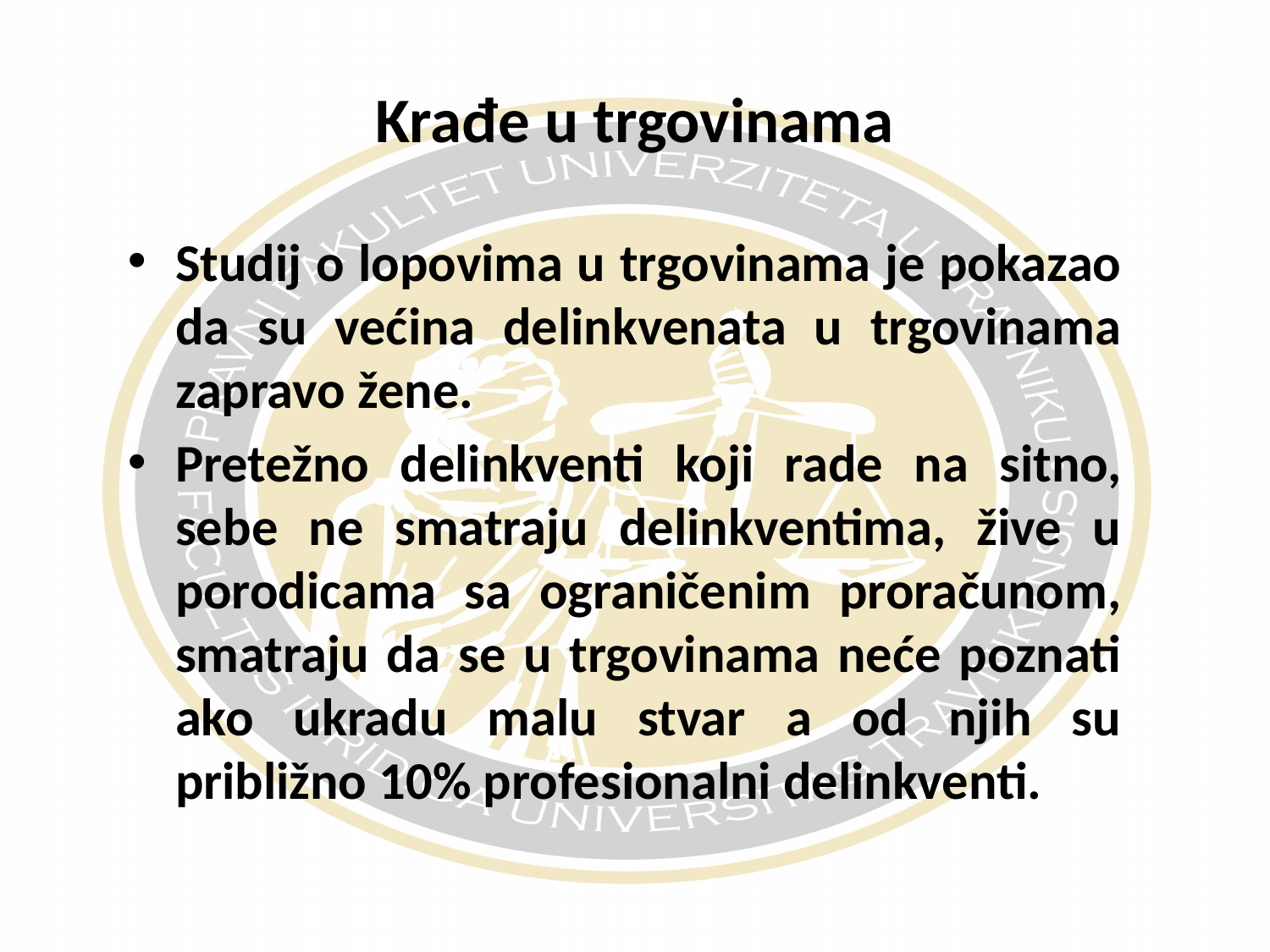

# Krađe u trgovinama
Studij o lopovima u trgovinama je pokazao da su većina delinkvenata u trgovinama zapravo žene.
Pretežno delinkventi koji rade na sitno, sebe ne smatraju delinkventima, žive u porodicama sa ograničenim proračunom, smatraju da se u trgovinama neće poznati ako ukradu malu stvar a od njih su približno 10% profesionalni delinkventi.